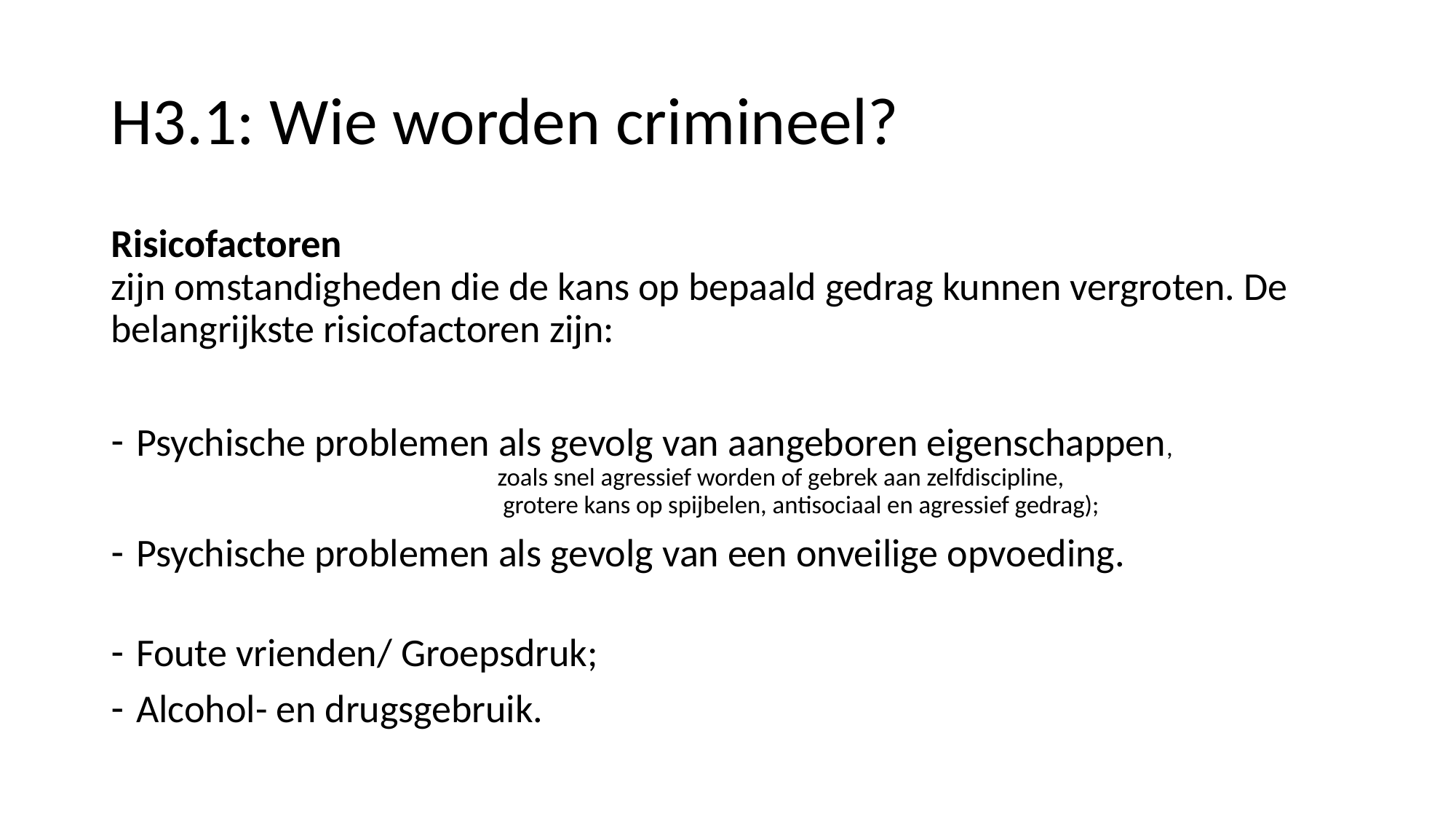

# H3.1: Wie worden crimineel?
Risicofactoren
zijn omstandigheden die de kans op bepaald gedrag kunnen vergroten. De belangrijkste risicofactoren zijn:

Psychische problemen als gevolg van aangeboren eigenschappen,
                                                                zoals snel agressief worden of gebrek aan zelfdiscipline,
                                                                 grotere kans op spijbelen, antisociaal en agressief gedrag);
Psychische problemen als gevolg van een onveilige opvoeding.
Foute vrienden/ Groepsdruk;
Alcohol- en drugsgebruik.